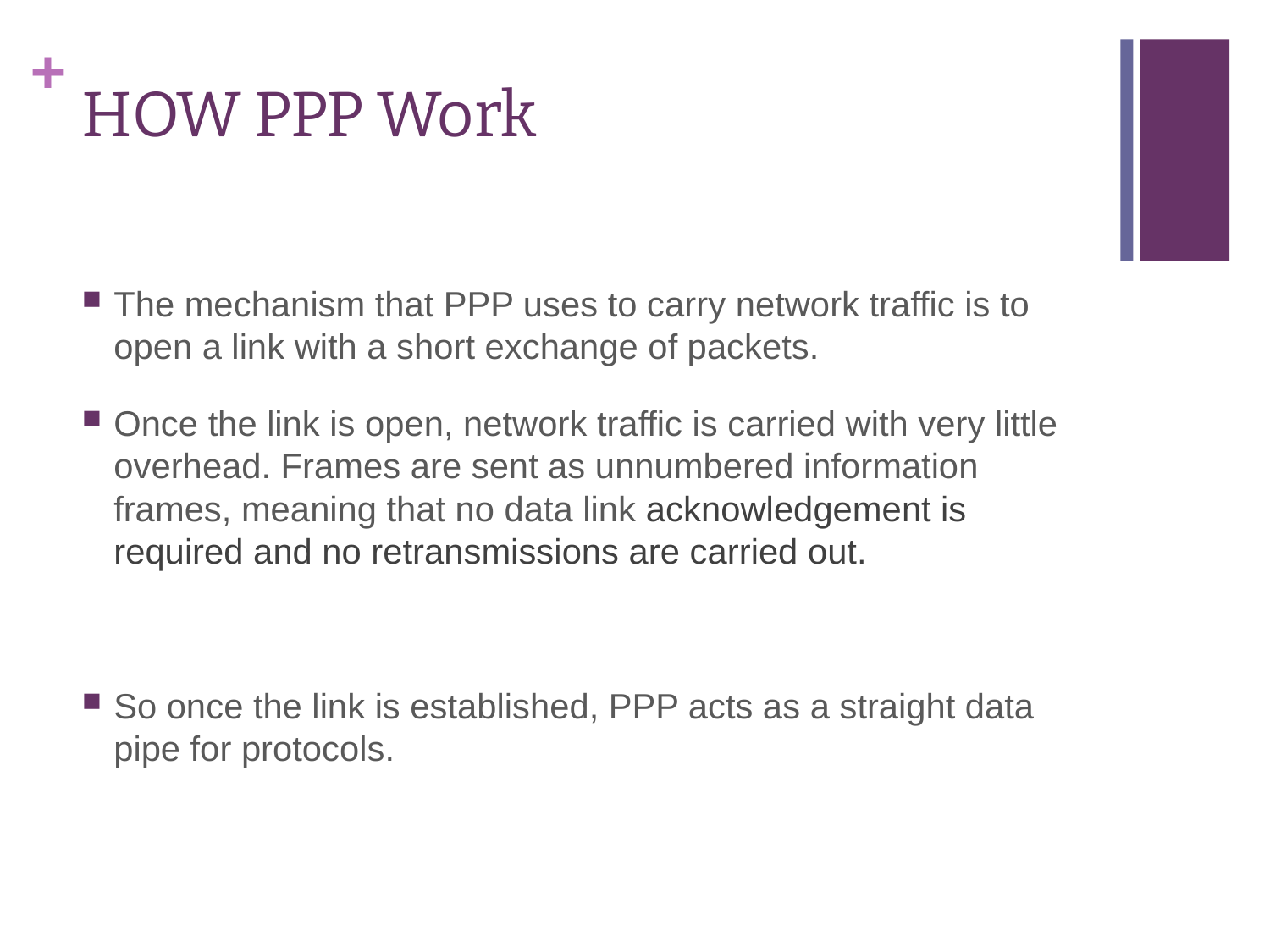

# HOW PPP Work
The mechanism that PPP uses to carry network traffic is to open a link with a short exchange of packets.
Once the link is open, network traffic is carried with very little overhead. Frames are sent as unnumbered information frames, meaning that no data link acknowledgement is required and no retransmissions are carried out.

So once the link is established, PPP acts as a straight data pipe for protocols.